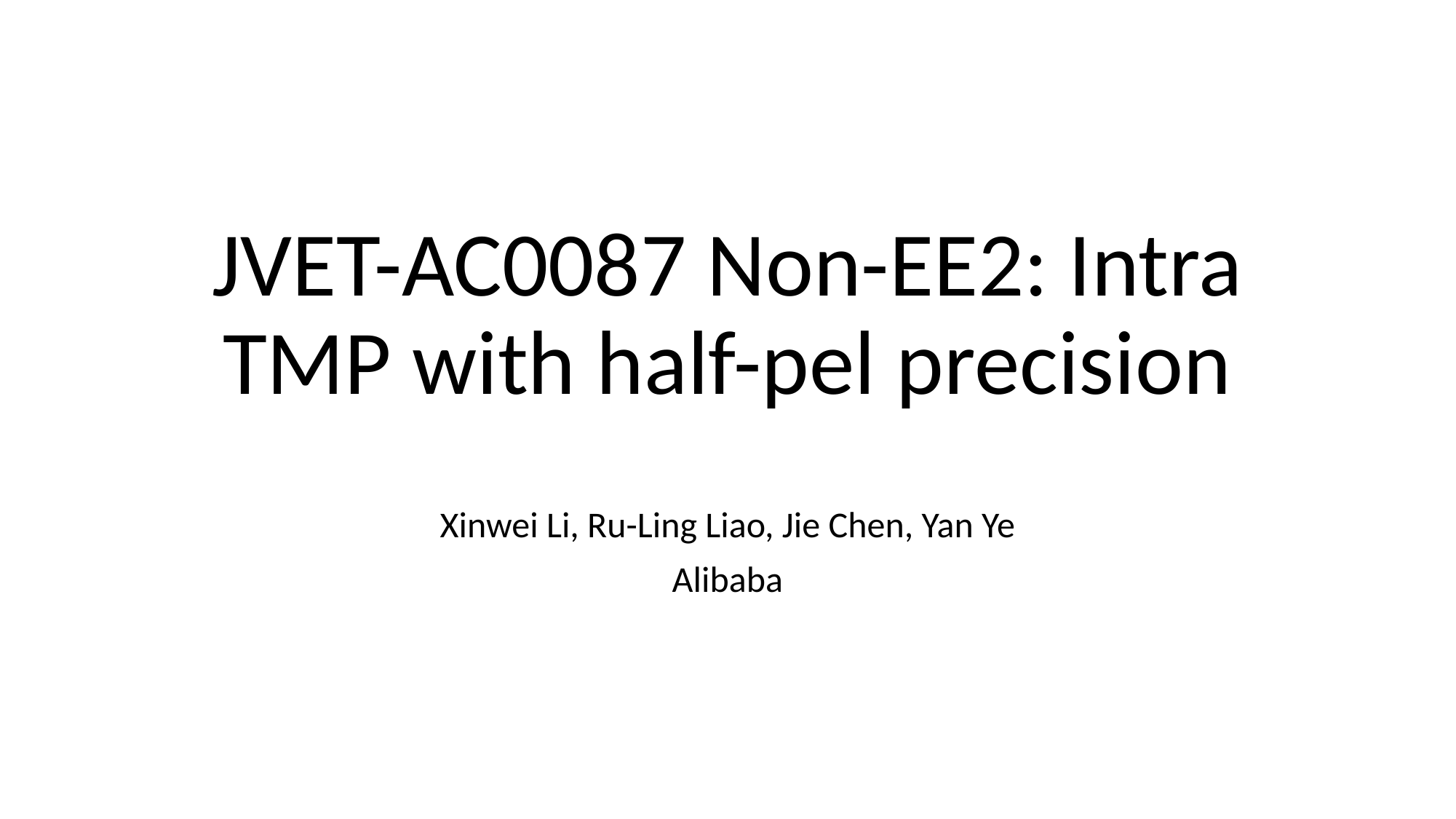

# JVET-AC0087 Non-EE2: Intra TMP with half-pel precision
Xinwei Li, Ru-Ling Liao, Jie Chen, Yan Ye
Alibaba